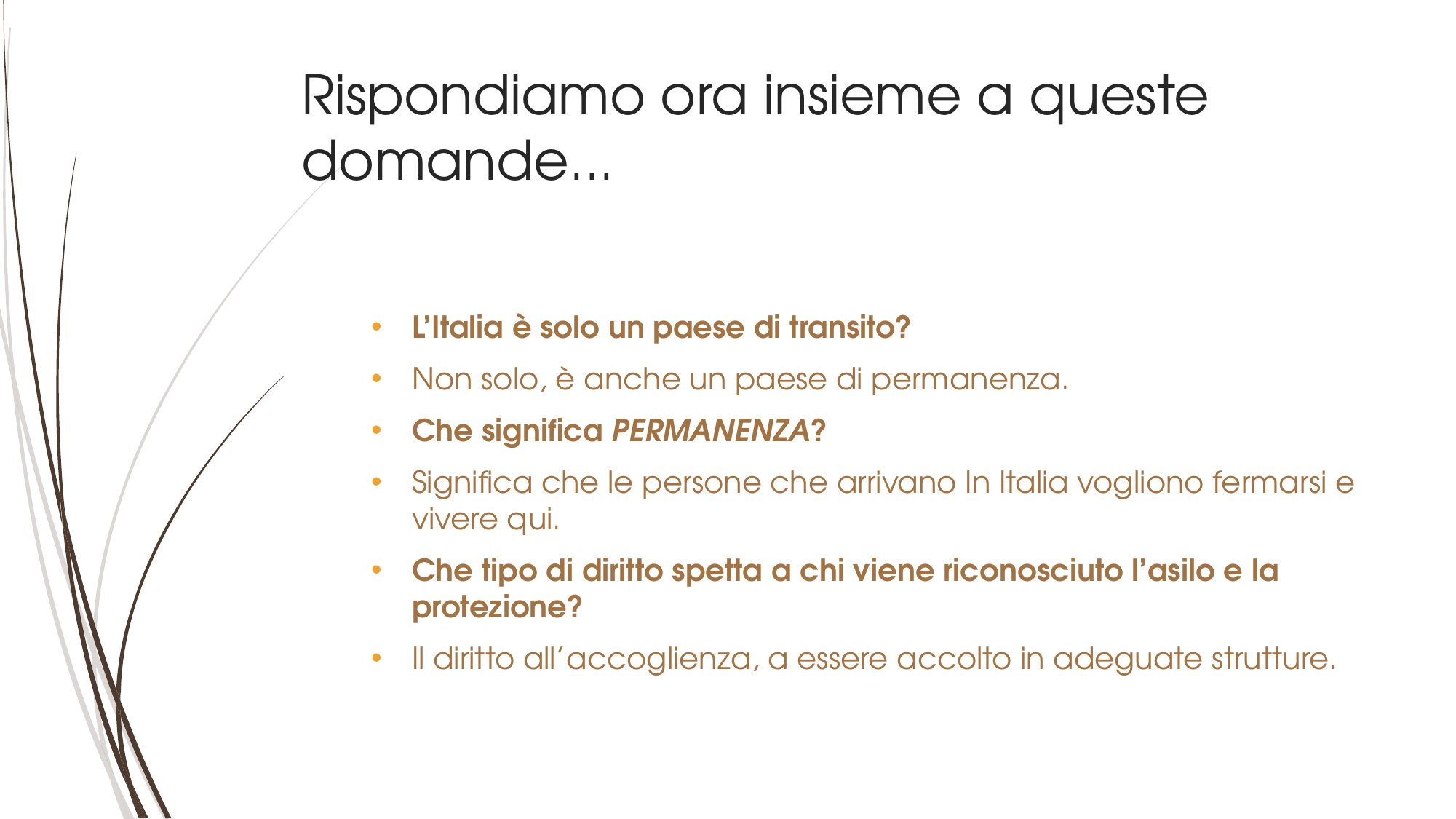

# Rispondiamo ora insieme a queste domande...
L’Italia è solo un paese di transito?
Non solo, è anche un paese di permanenza.
Che significa PERMANENZA?
Significa che le persone che arrivano In Italia vogliono fermarsi e vivere qui.
Che tipo di diritto spetta a chi viene riconosciuto l’asilo e la protezione?
Il diritto all’accoglienza, a essere accolto in adeguate strutture.